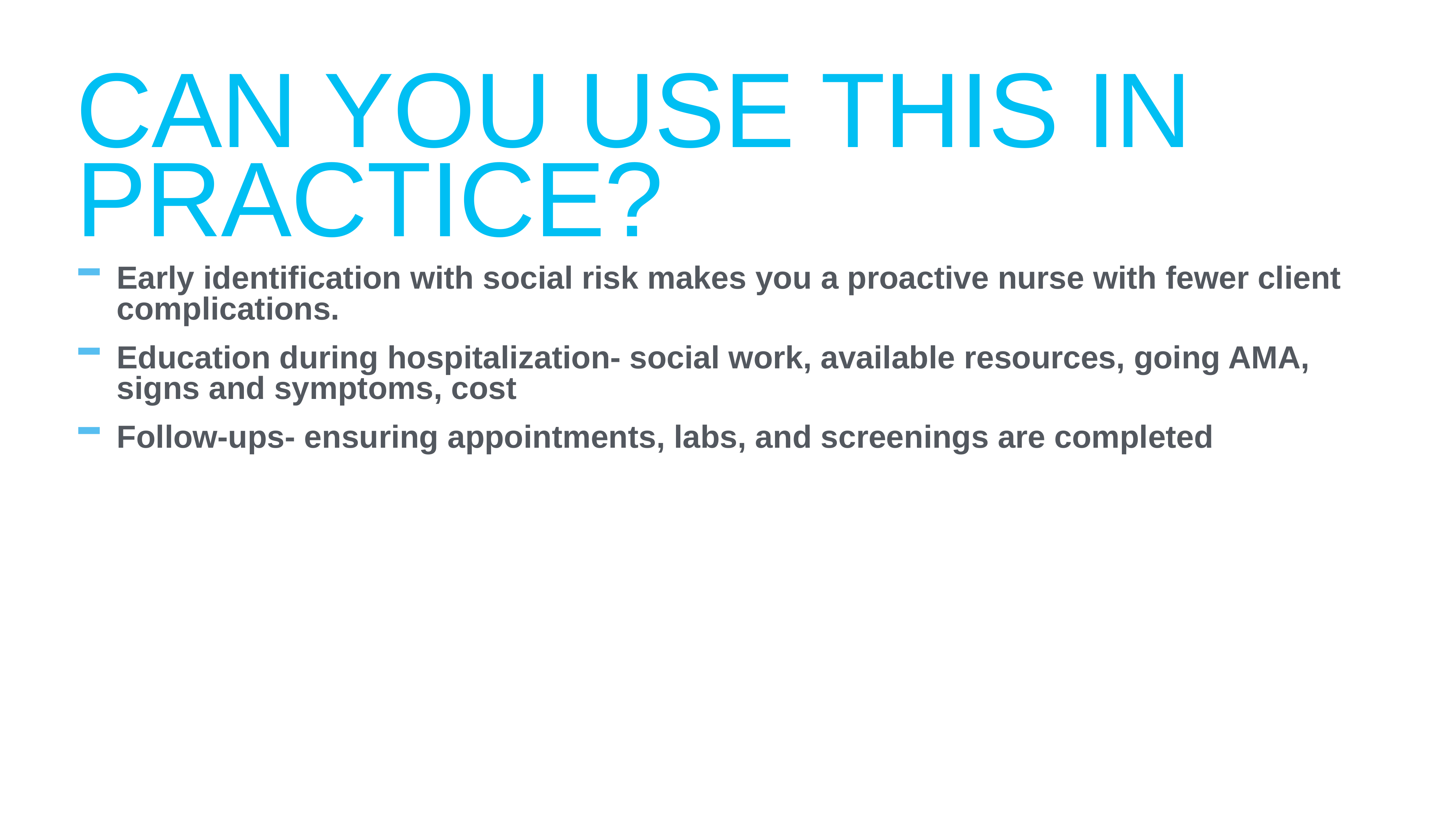

# Can you use this in practice?
Early identification with social risk makes you a proactive nurse with fewer client complications.
Education during hospitalization- social work, available resources, going AMA, signs and symptoms, cost
Follow-ups- ensuring appointments, labs, and screenings are completed